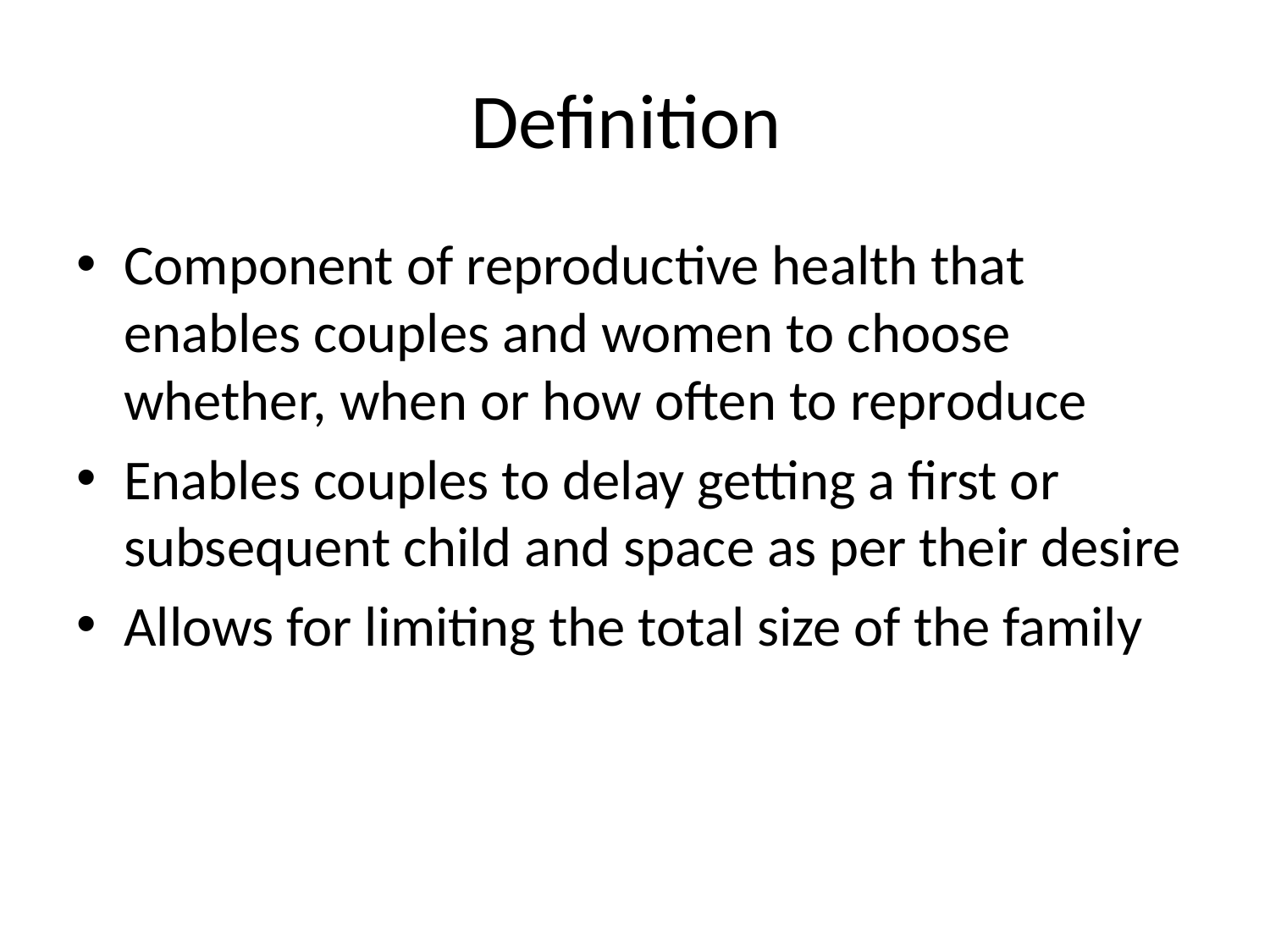

# Definition
Component of reproductive health that enables couples and women to choose whether, when or how often to reproduce
Enables couples to delay getting a first or subsequent child and space as per their desire
Allows for limiting the total size of the family